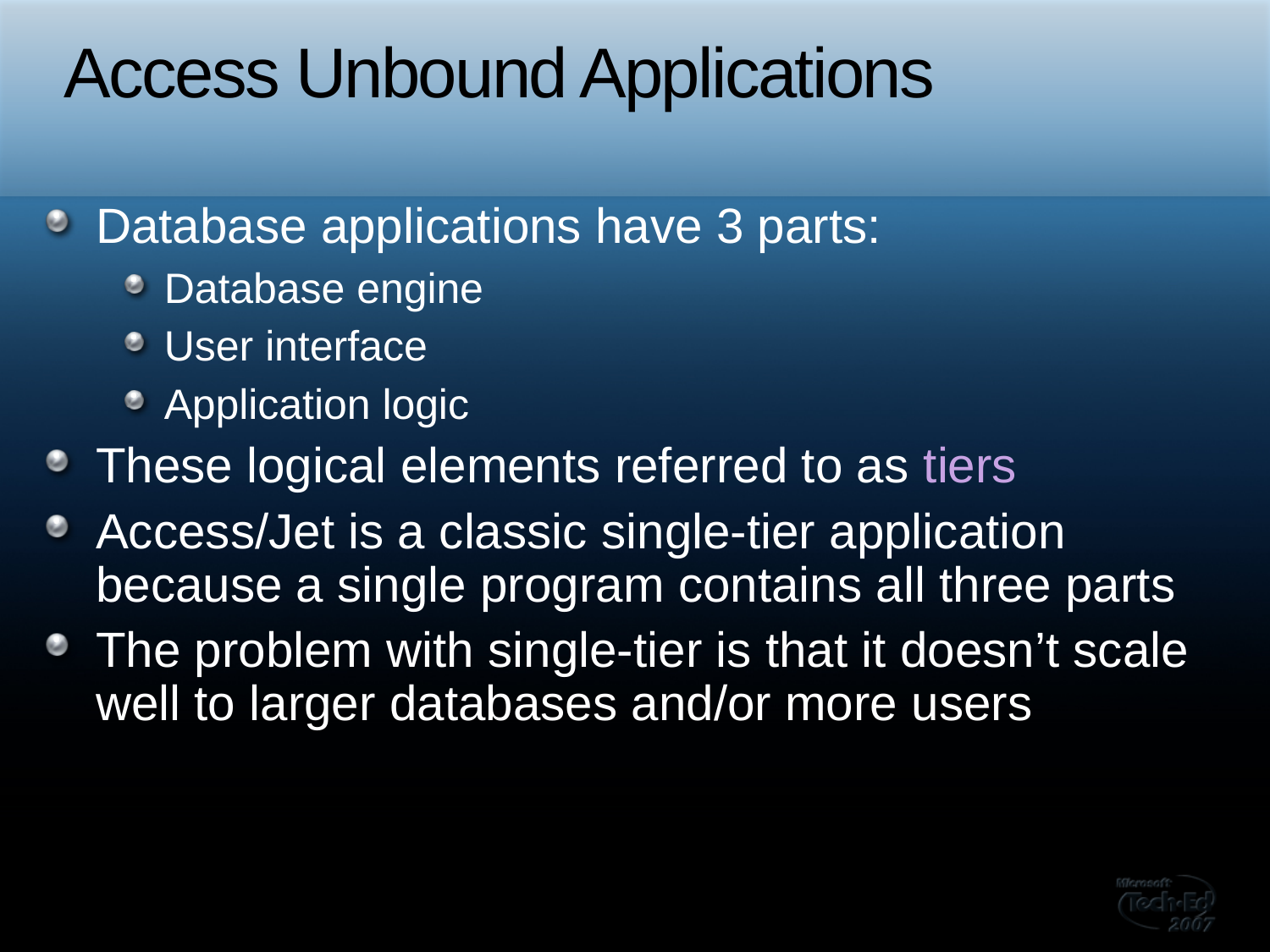

# Access Unbound Applications
Database applications have 3 parts:
Database engine
User interface
Application logic
These logical elements referred to as tiers
Access/Jet is a classic single-tier application because a single program contains all three parts
The problem with single-tier is that it doesn’t scale well to larger databases and/or more users